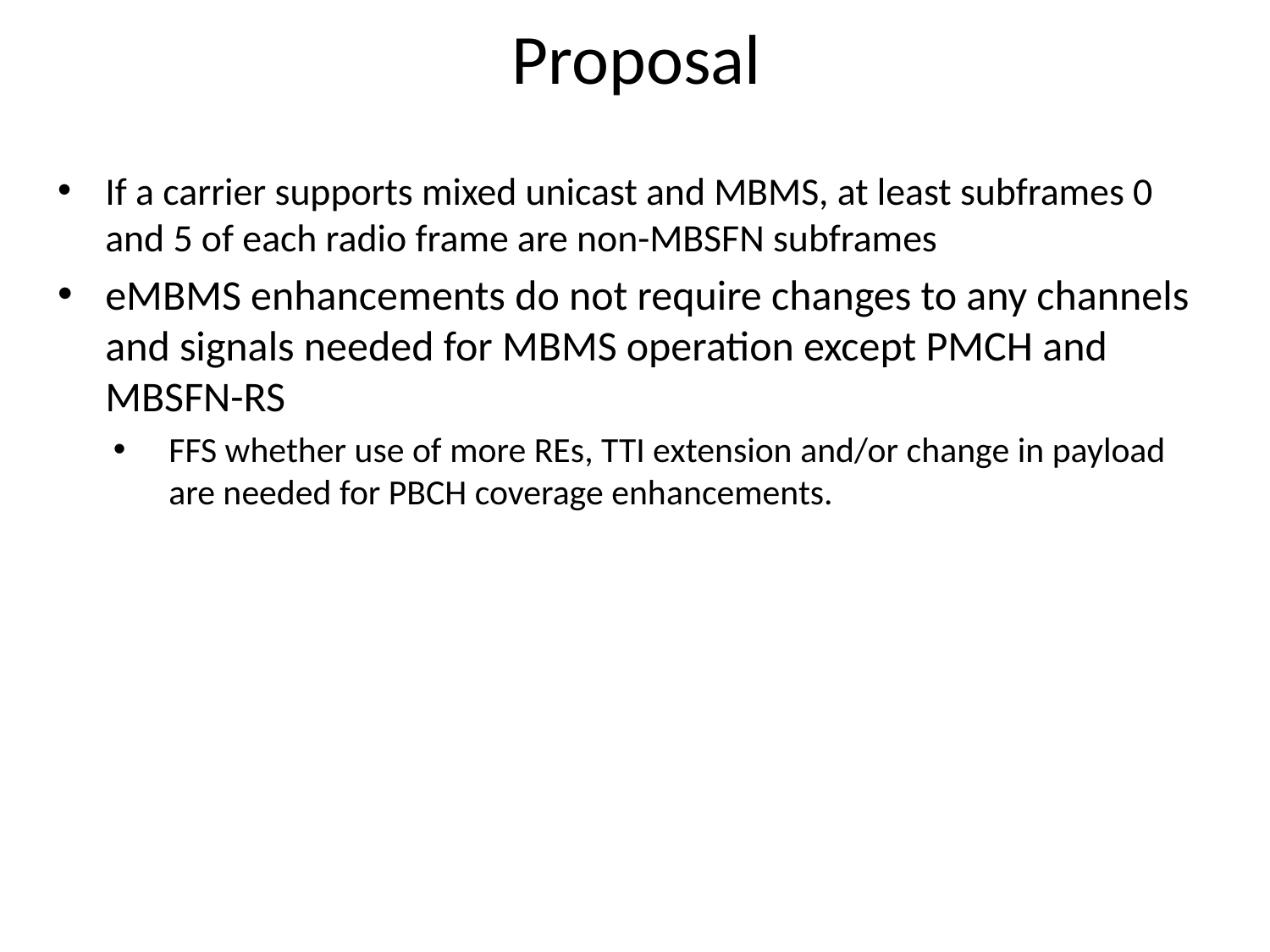

# Proposal
If a carrier supports mixed unicast and MBMS, at least subframes 0 and 5 of each radio frame are non-MBSFN subframes
eMBMS enhancements do not require changes to any channels and signals needed for MBMS operation except PMCH and MBSFN-RS
FFS whether use of more REs, TTI extension and/or change in payload are needed for PBCH coverage enhancements.